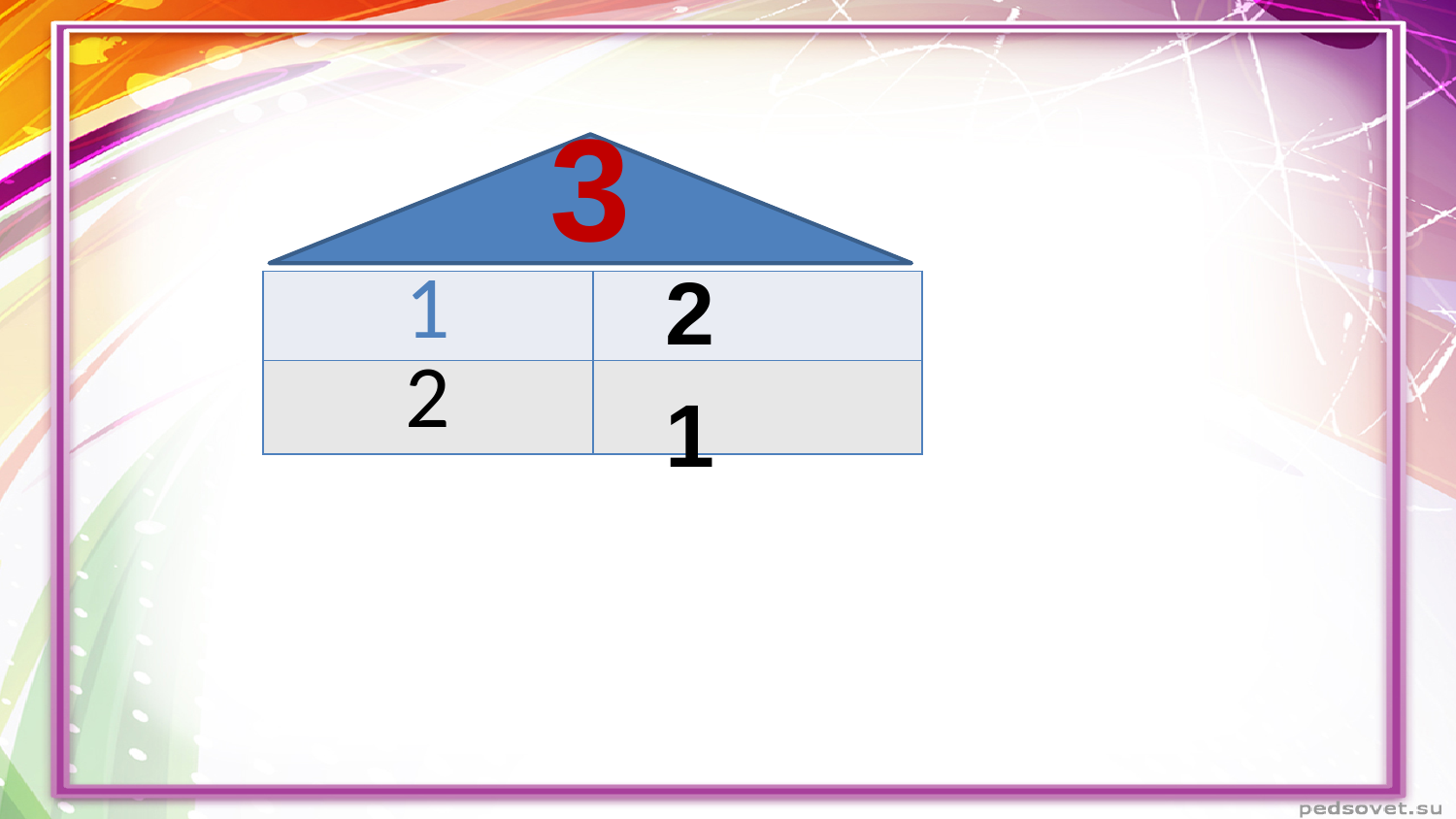

3

2
| 1 |  |
| --- | --- |
| 2 |  |
1